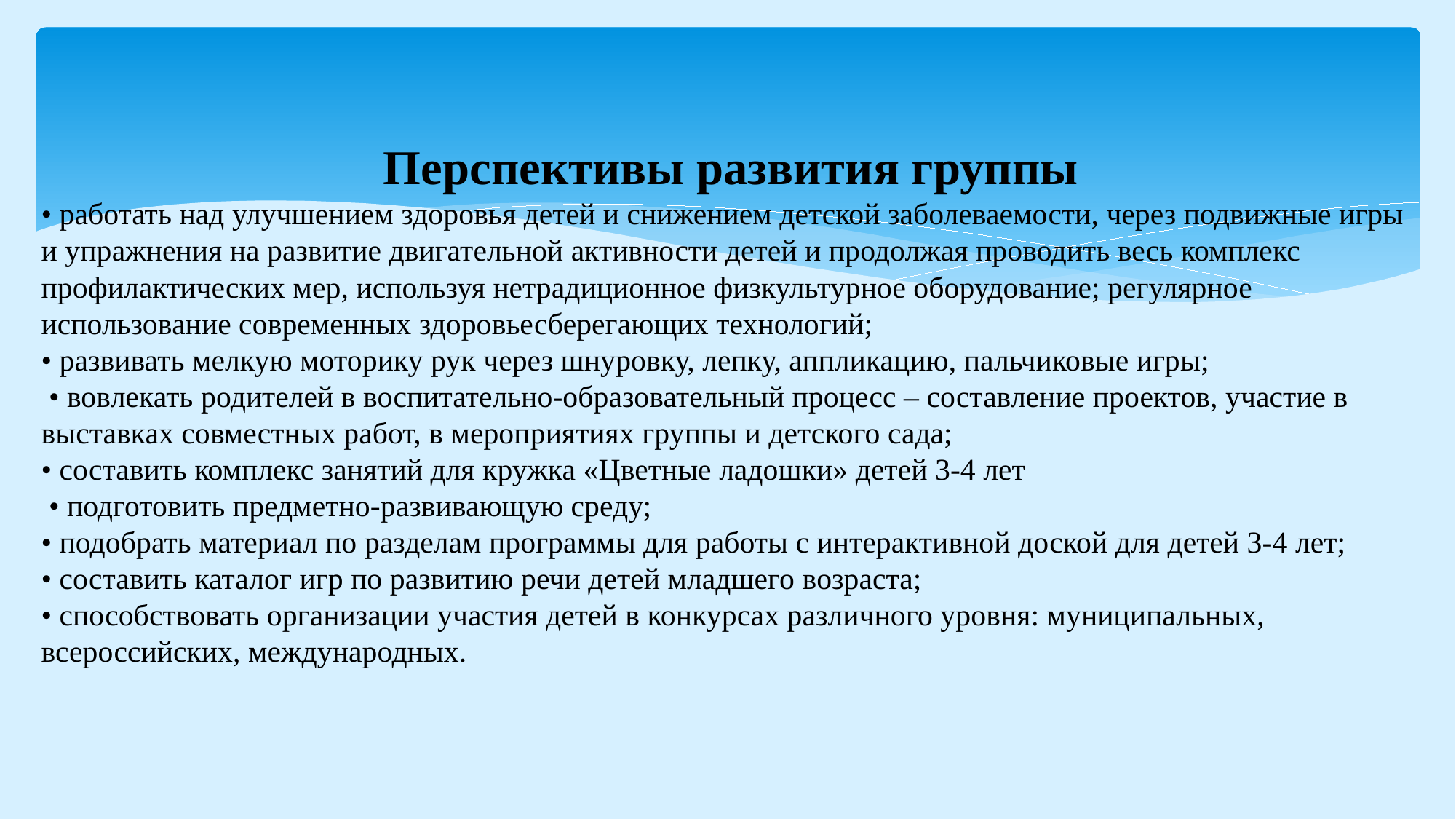

Перспективы развития группы
• работать над улучшением здоровья детей и снижением детской заболеваемости, через подвижные игры и упражнения на развитие двигательной активности детей и продолжая проводить весь комплекс профилактических мер, используя нетрадиционное физкультурное оборудование; регулярное использование современных здоровьесберегающих технологий;
• развивать мелкую моторику рук через шнуровку, лепку, аппликацию, пальчиковые игры;
 • вовлекать родителей в воспитательно-образовательный процесс – составление проектов, участие в выставках совместных работ, в мероприятиях группы и детского сада;
• составить комплекс занятий для кружка «Цветные ладошки» детей 3-4 лет
 • подготовить предметно-развивающую среду;
• подобрать материал по разделам программы для работы с интерактивной доской для детей 3-4 лет;
• составить каталог игр по развитию речи детей младшего возраста;
• способствовать организации участия детей в конкурсах различного уровня: муниципальных, всероссийских, международных.